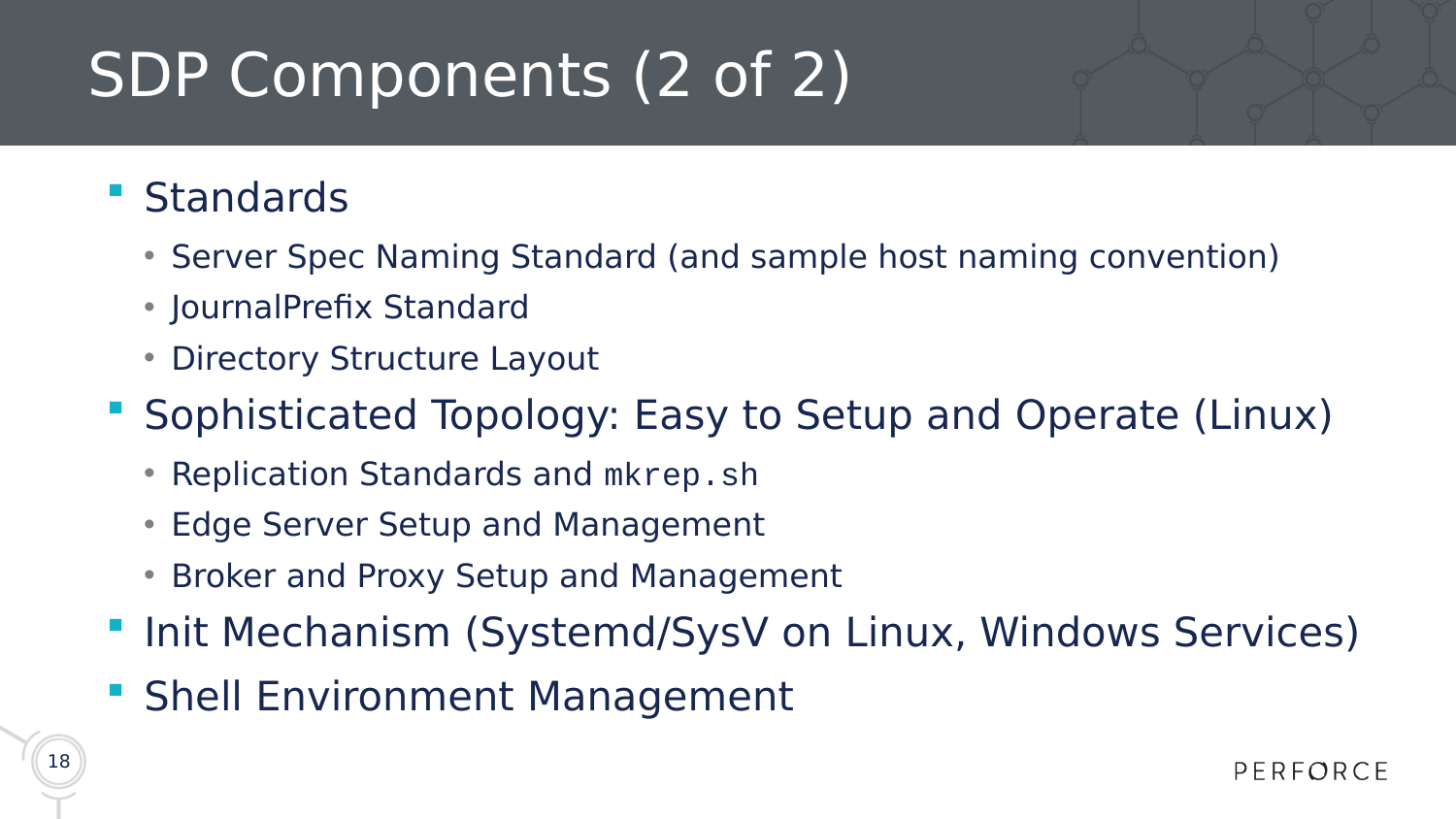

# SDP Components (2 of 2)
Standards
Server Spec Naming Standard (and sample host naming convention)
JournalPrefix Standard
Directory Structure Layout
Sophisticated Topology: Easy to Setup and Operate (Linux)
Replication Standards and mkrep.sh
Edge Server Setup and Management
Broker and Proxy Setup and Management
Init Mechanism (Systemd/SysV on Linux, Windows Services)
Shell Environment Management